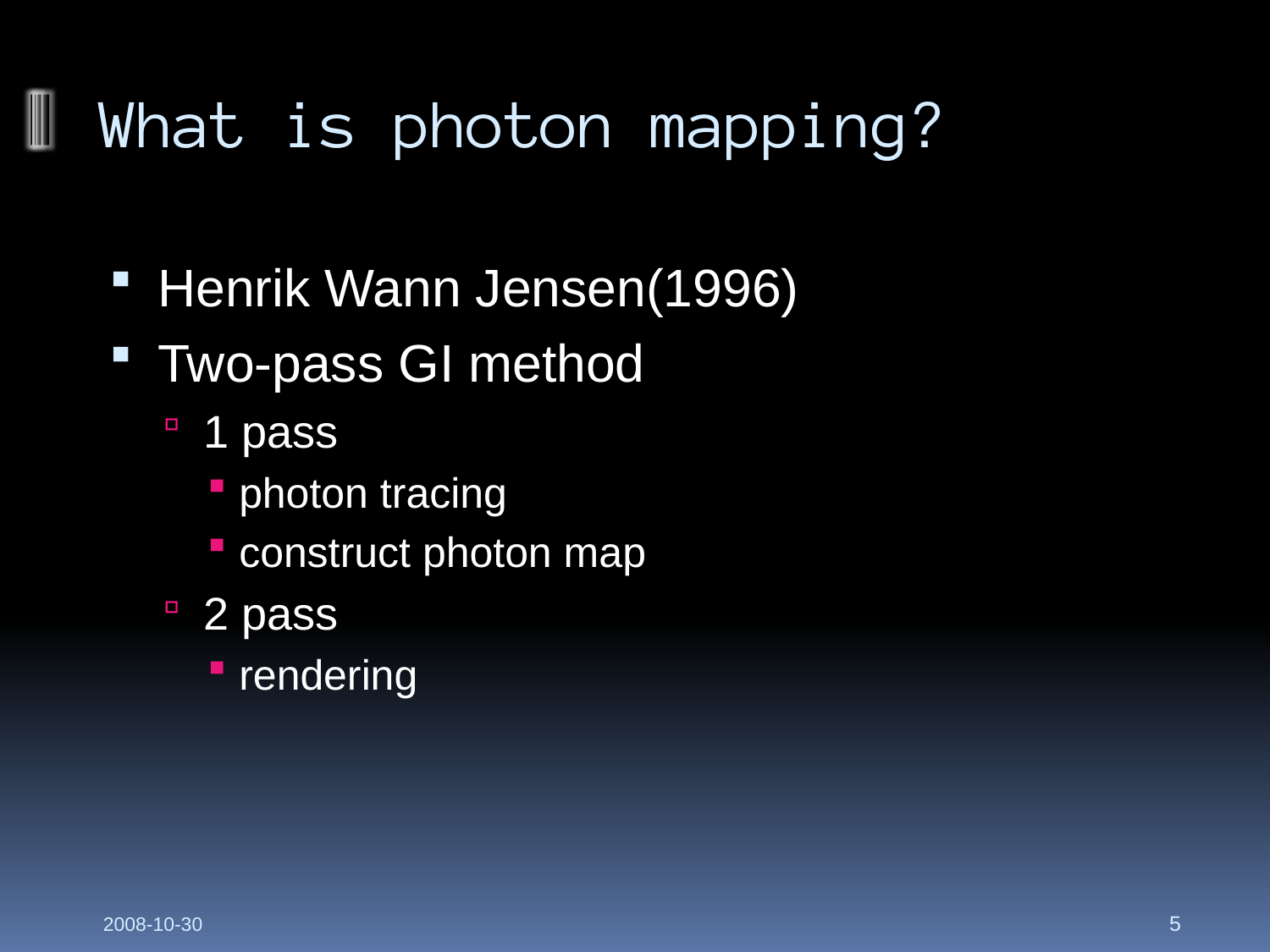

# What is photon mapping?
Henrik Wann Jensen(1996)
Two-pass GI method
1 pass
photon tracing
construct photon map
2 pass
rendering
2008-10-30
5